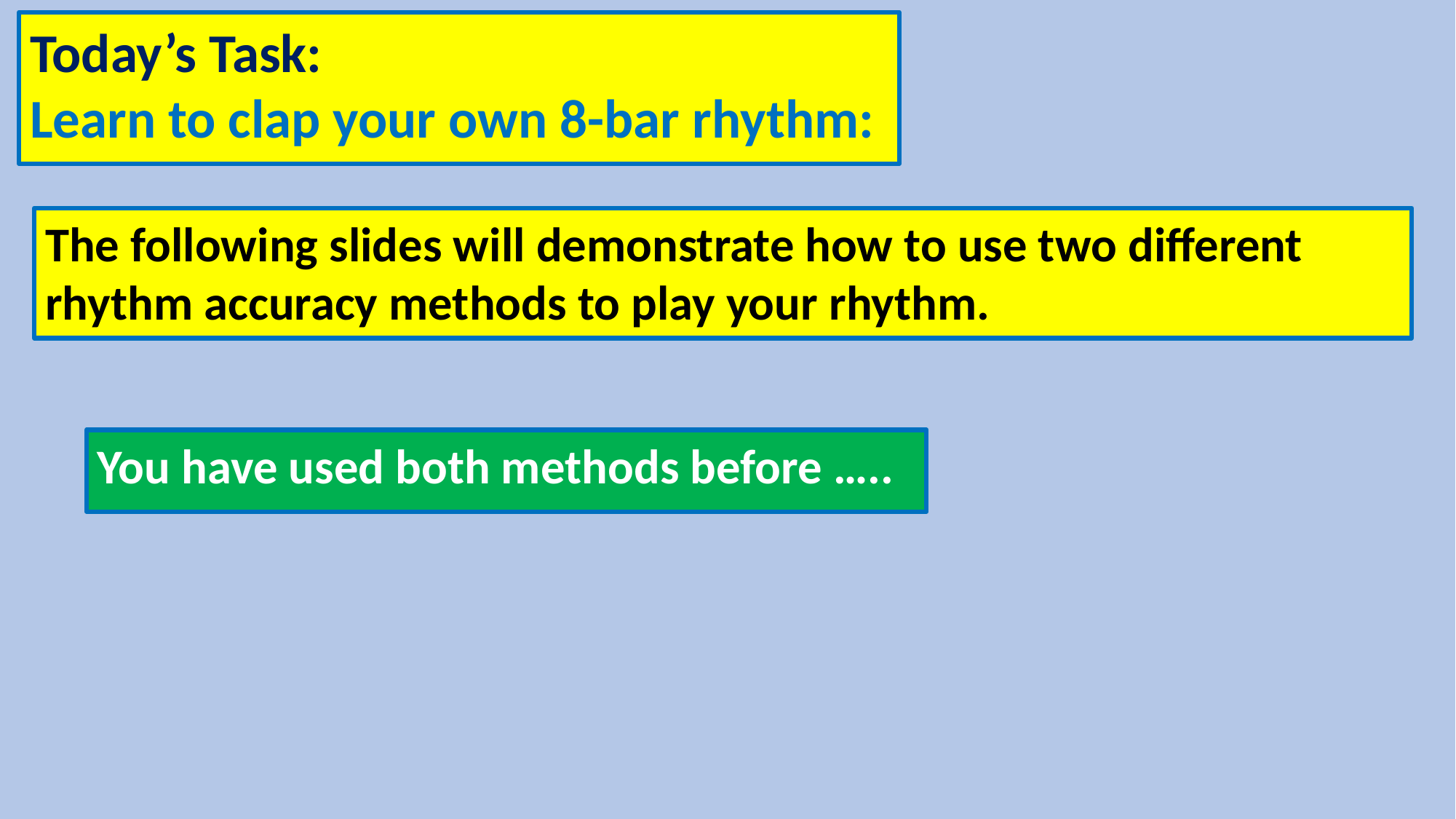

Today’s Task:
Learn to clap your own 8-bar rhythm:
The following slides will demonstrate how to use two different rhythm accuracy methods to play your rhythm.
You have used both methods before …..